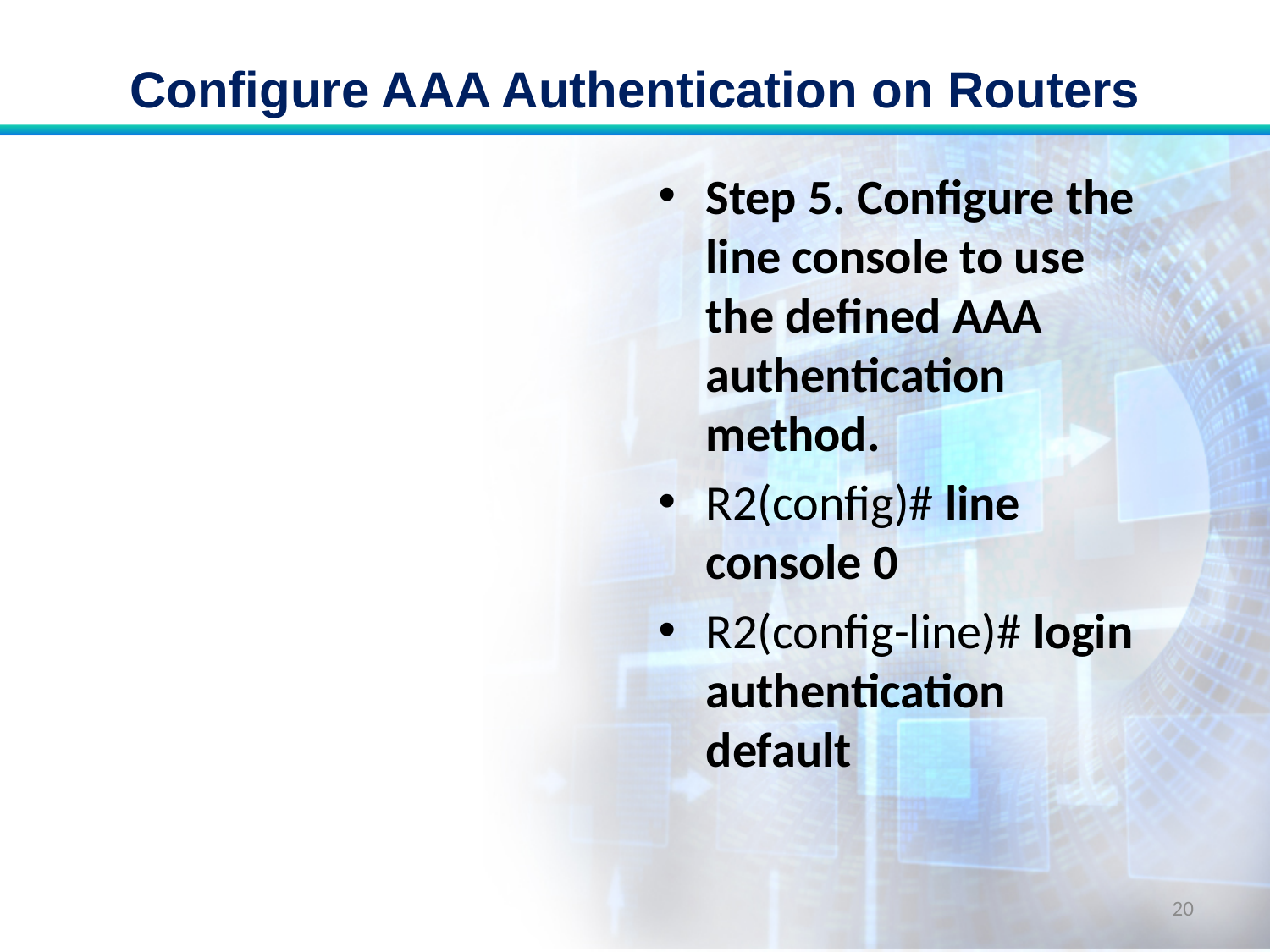

# Configure AAA Authentication on Routers
Step 5. Configure the line console to use the defined AAA authentication method.
R2(config)# line console 0
R2(config-line)# login authentication default
20